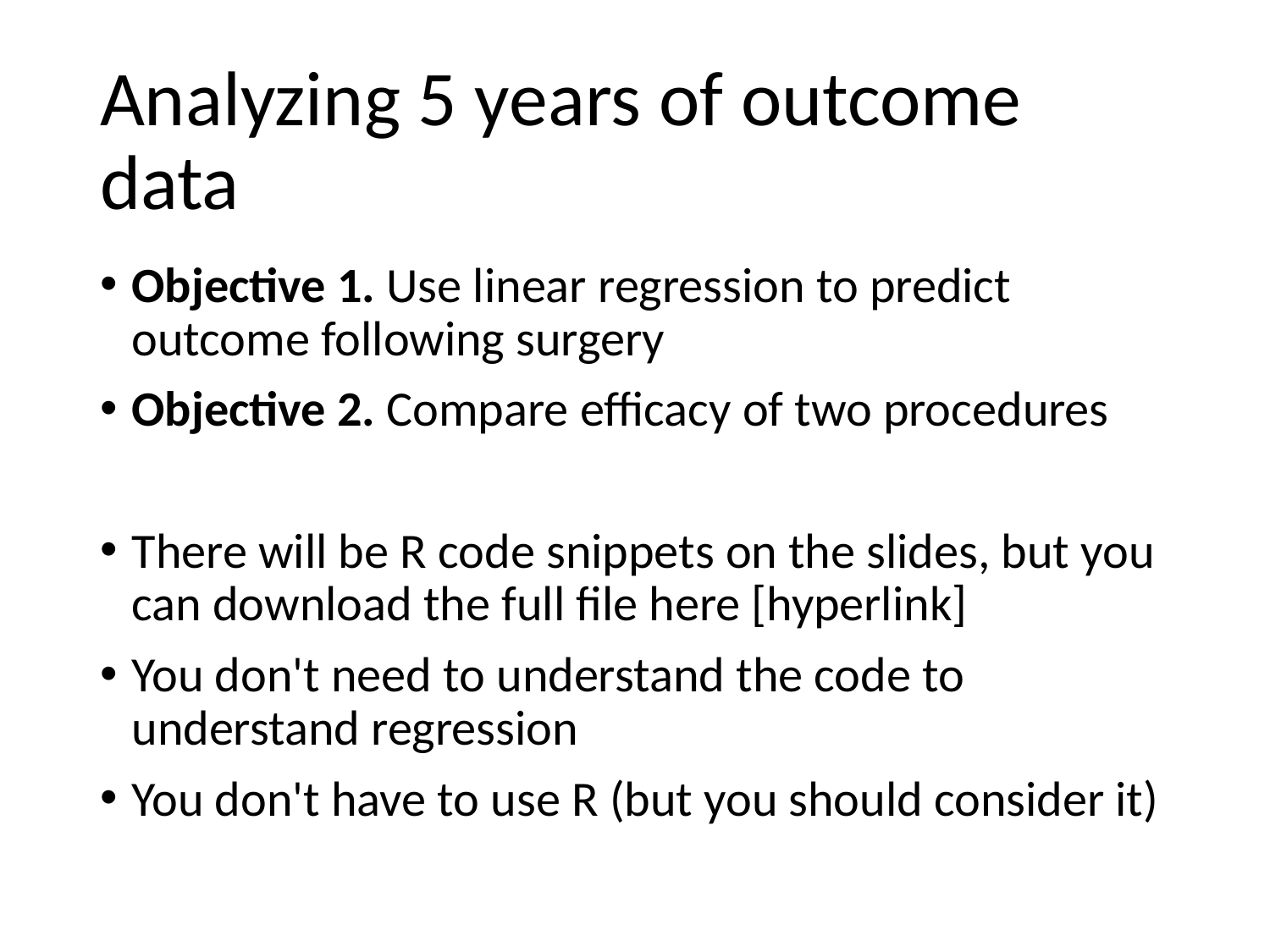

# Analyzing 5 years of outcome data
Objective 1. Use linear regression to predict outcome following surgery
Objective 2. Compare efficacy of two procedures

There will be R code snippets on the slides, but you can download the full file here [hyperlink]
You don't need to understand the code to understand regression
You don't have to use R (but you should consider it)